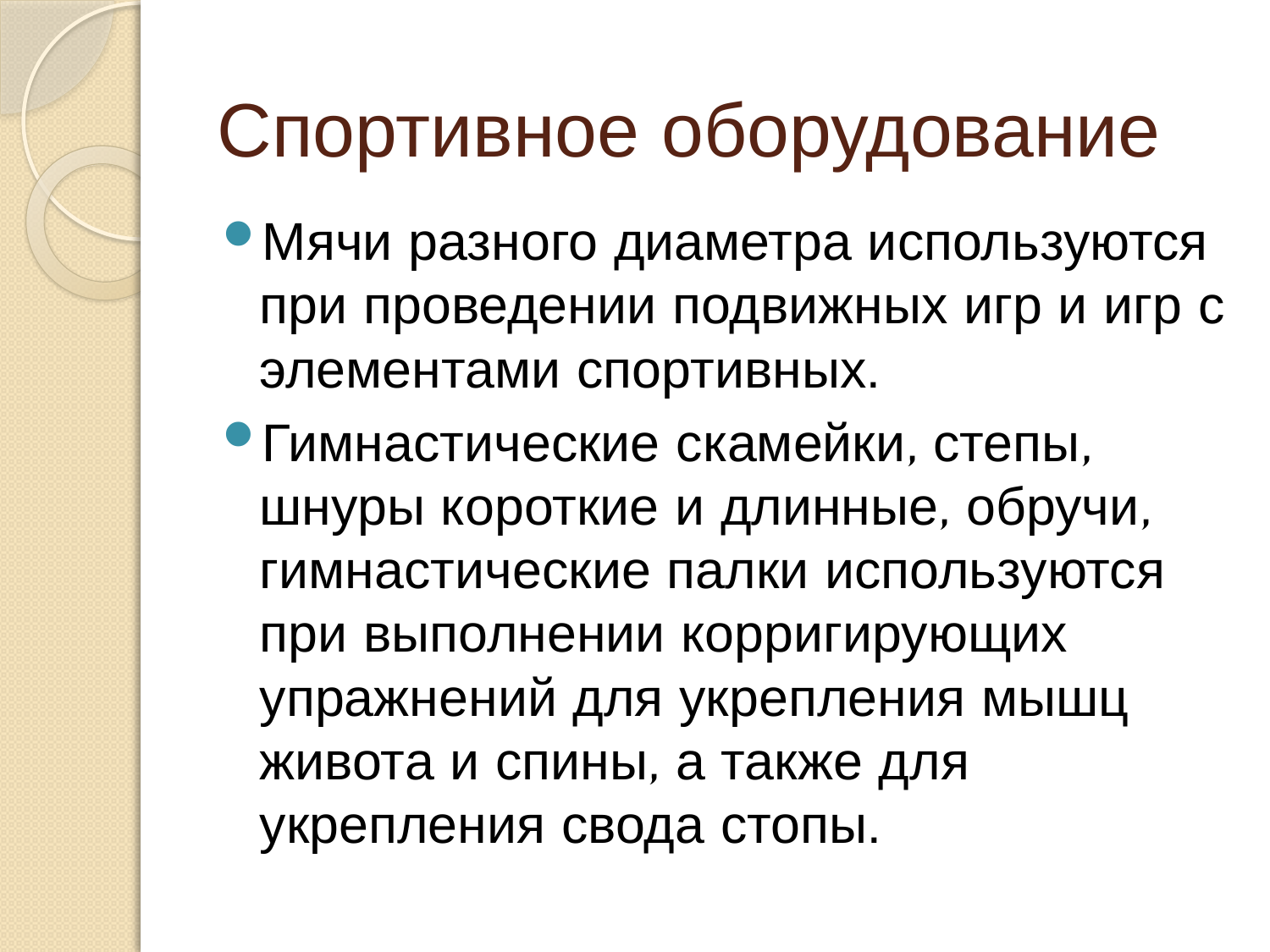

# Спортивное оборудование
Мячи разного диаметра используются при проведении подвижных игр и игр с элементами спортивных.
Гимнастические скамейки, степы, шнуры короткие и длинные, обручи, гимнастические палки используются при выполнении корригирующих упражнений для укрепления мышц живота и спины, а также для укрепления свода стопы.